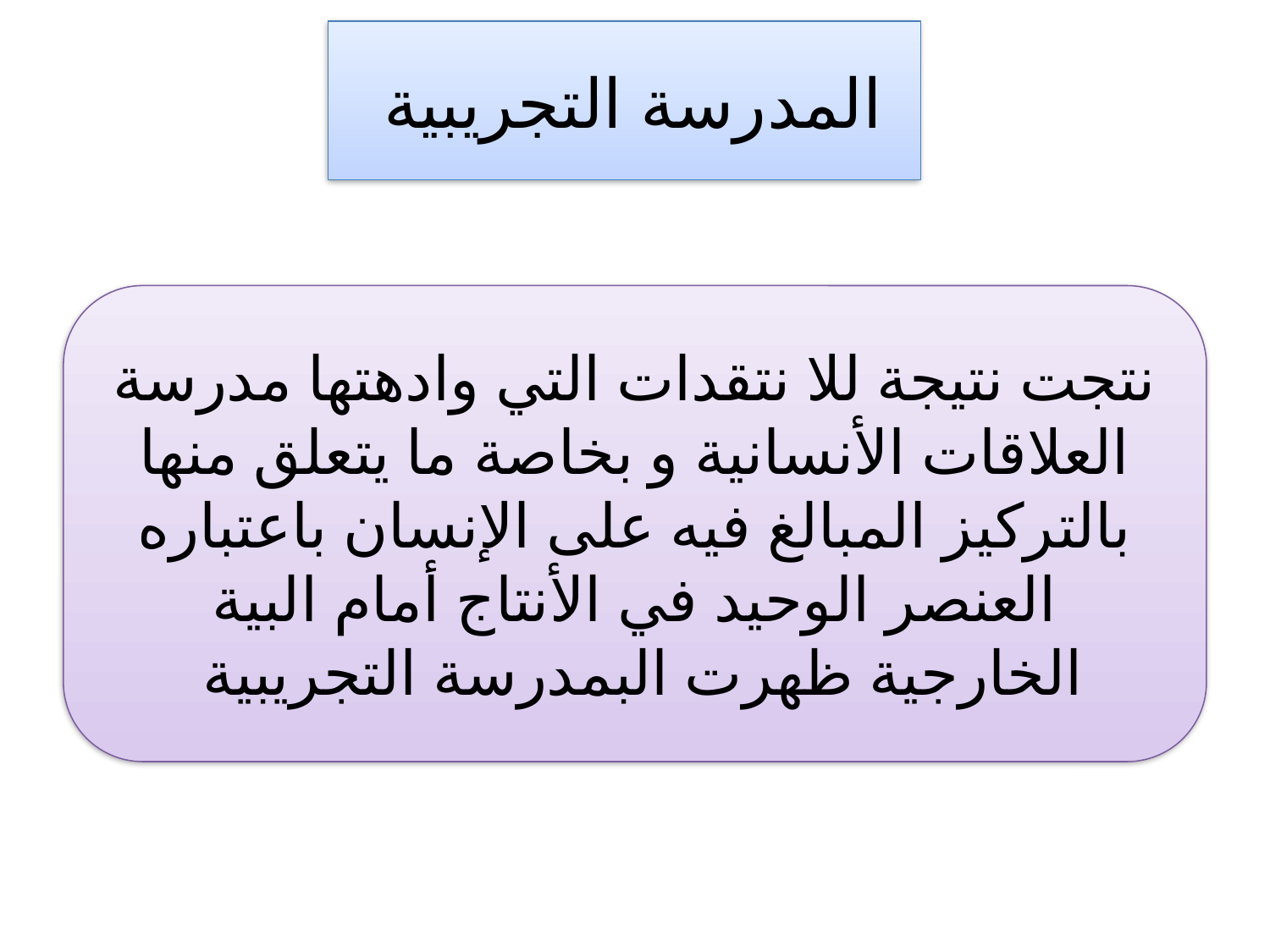

# المدرسة التجريبية
نتجت نتيجة للا نتقدات التي وادهتها مدرسة العلاقات الأنسانية و بخاصة ما يتعلق منها بالتركيز المبالغ فيه على الإنسان باعتباره العنصر الوحيد في الأنتاج أمام البية الخارجية ظهرت البمدرسة التجريبية